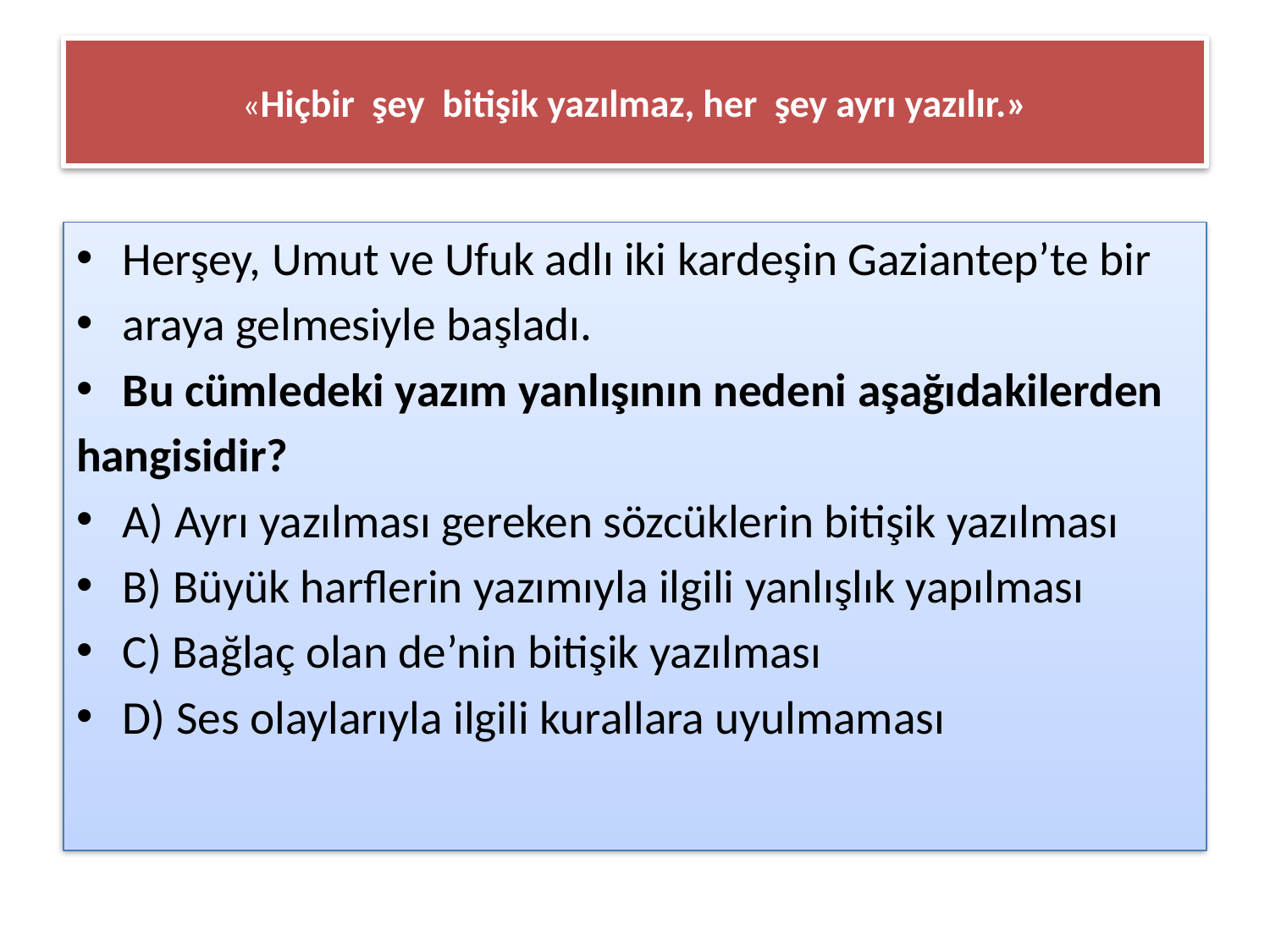

# «Hiçbir  şey  bitişik yazılmaz, her  şey ayrı yazılır.»
Herşey, Umut ve Ufuk adlı iki kardeşin Gaziantep’te bir
araya gelmesiyle başladı.
Bu cümledeki yazım yanlışının nedeni aşağıdakilerden
hangisidir?
A) Ayrı yazılması gereken sözcüklerin bitişik yazılması
B) Büyük harflerin yazımıyla ilgili yanlışlık yapılması
C) Bağlaç olan de’nin bitişik yazılması
D) Ses olaylarıyla ilgili kurallara uyulmaması